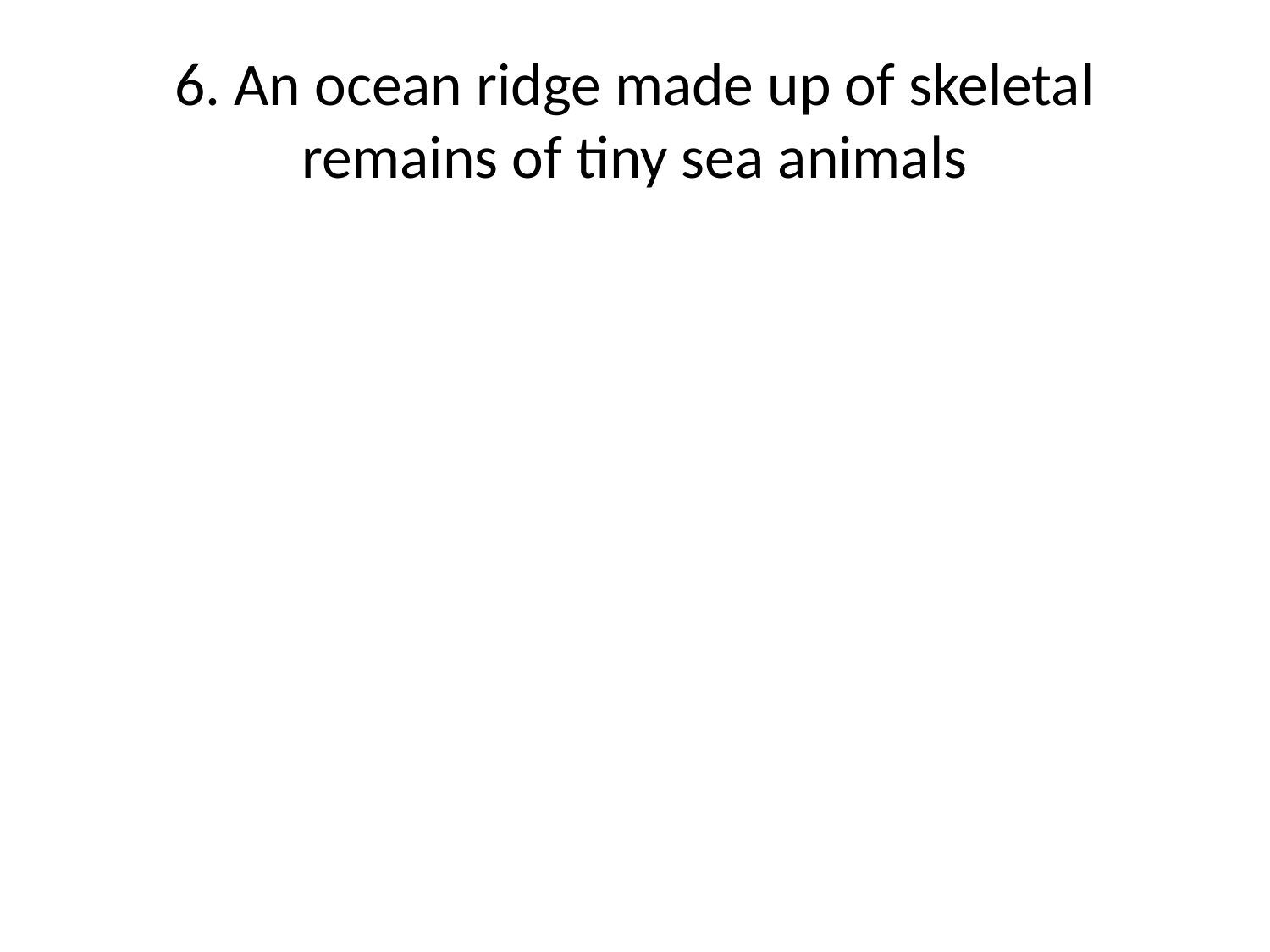

# 6. An ocean ridge made up of skeletal remains of tiny sea animals